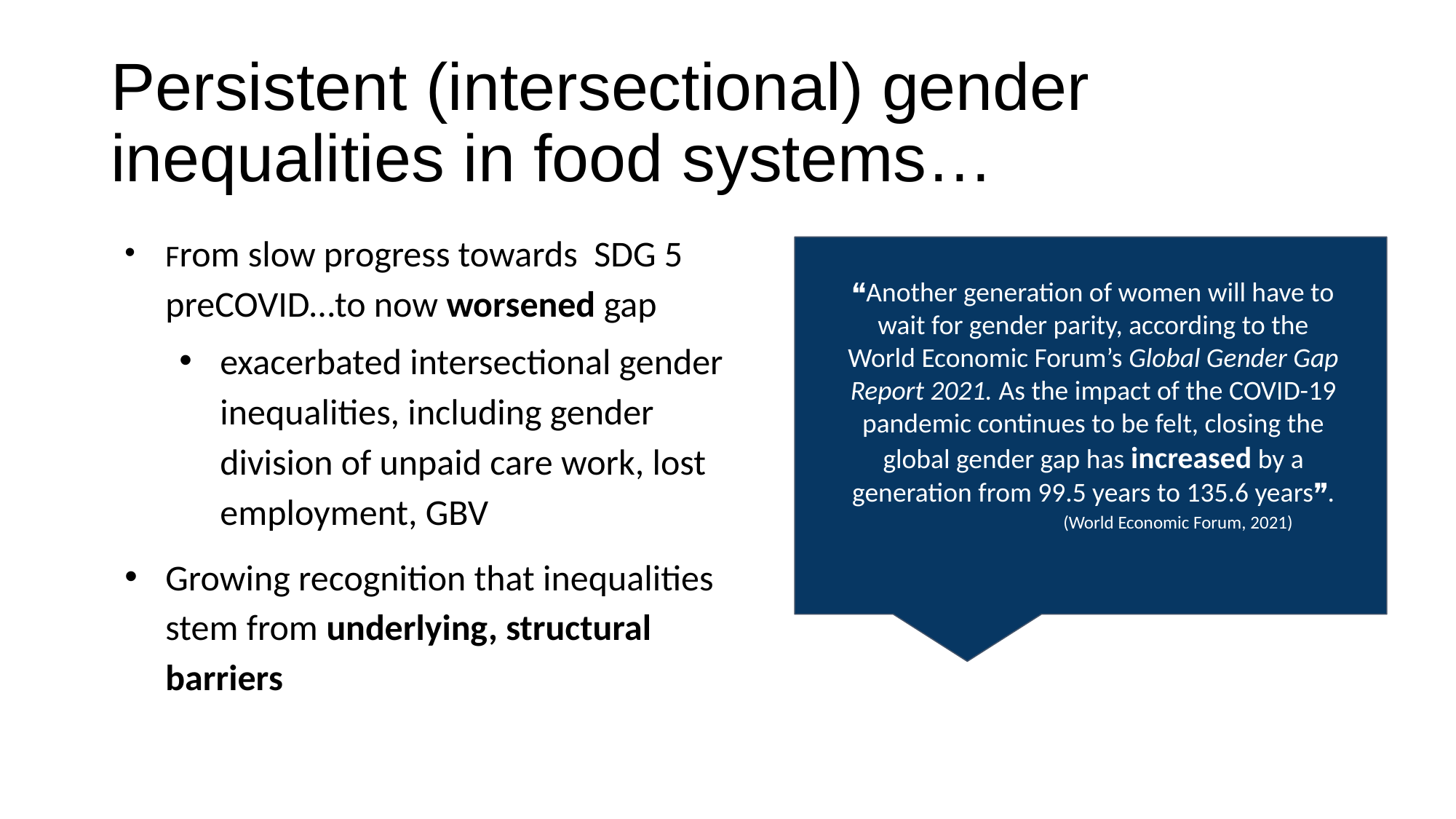

# Persistent (intersectional) gender inequalities in food systems…
From slow progress towards  SDG 5 preCOVID…to now worsened gap
exacerbated intersectional gender inequalities, including gender division of unpaid care work, lost employment, GBV
Growing recognition that inequalities stem from underlying, structural barriers

“Another generation of women will have to wait for gender parity, according to the World Economic Forum’s Global Gender Gap Report 2021. As the impact of the COVID-19 pandemic continues to be felt, closing the global gender gap has increased by a generation from 99.5 years to 135.6 years”.
 		(World Economic Forum, 2021)